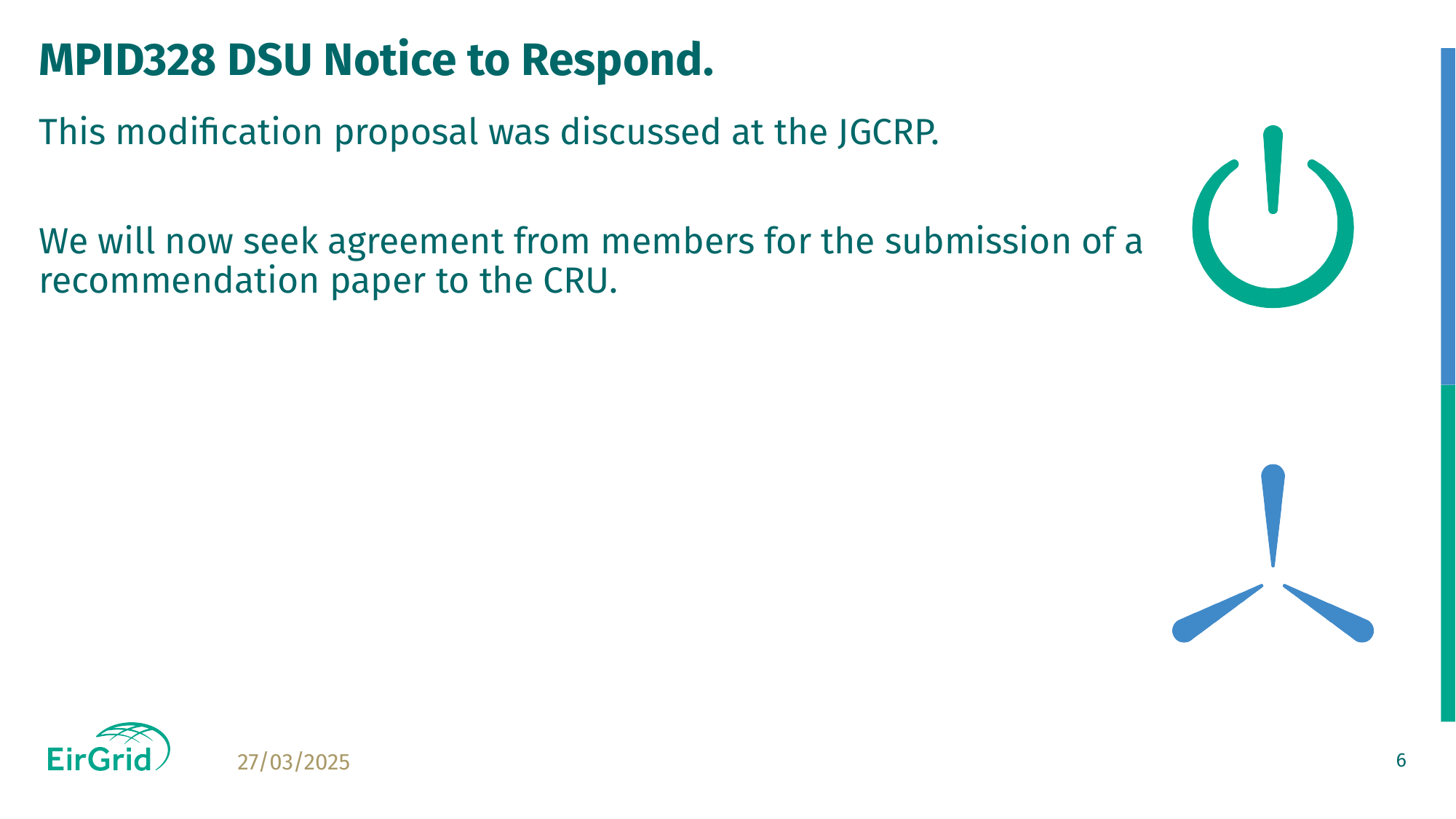

# MPID328 DSU Notice to Respond.
This modification proposal was discussed at the JGCRP.

We will now seek agreement from members for the submission of a recommendation paper to the CRU.

6
27/03/2025